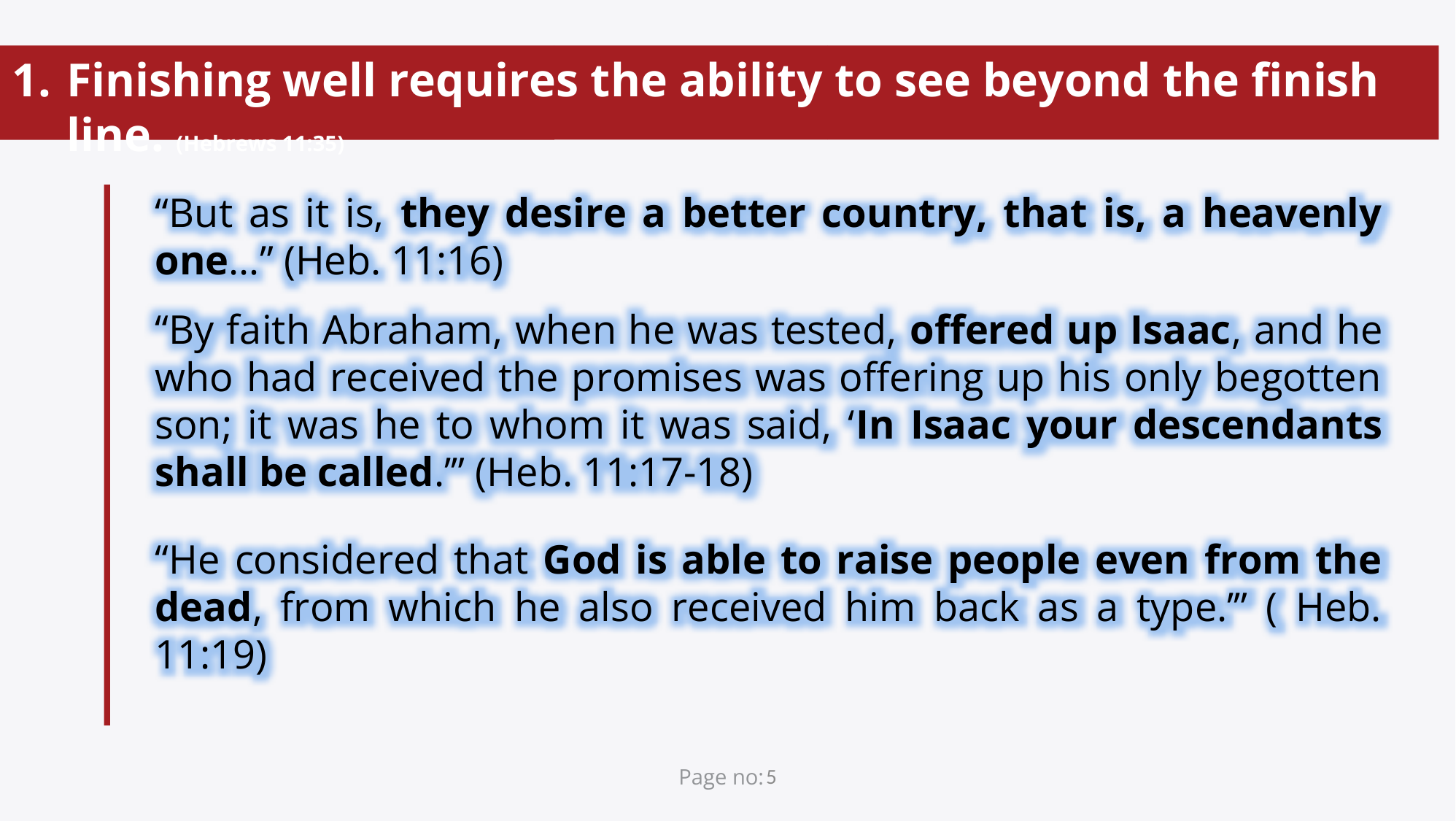

Finishing well requires the ability to see beyond the finish line. (Hebrews 11:35)

“But as it is, they desire a better country, that is, a heavenly one…” (Heb. 11:16)
“By faith Abraham, when he was tested, offered up Isaac, and he who had received the promises was offering up his only begotten son; it was he to whom it was said, ‘In Isaac your descendants shall be called.’” (Heb. 11:17-18)
“He considered that God is able to raise people even from the dead, from which he also received him back as a type.’” ( Heb. 11:19)